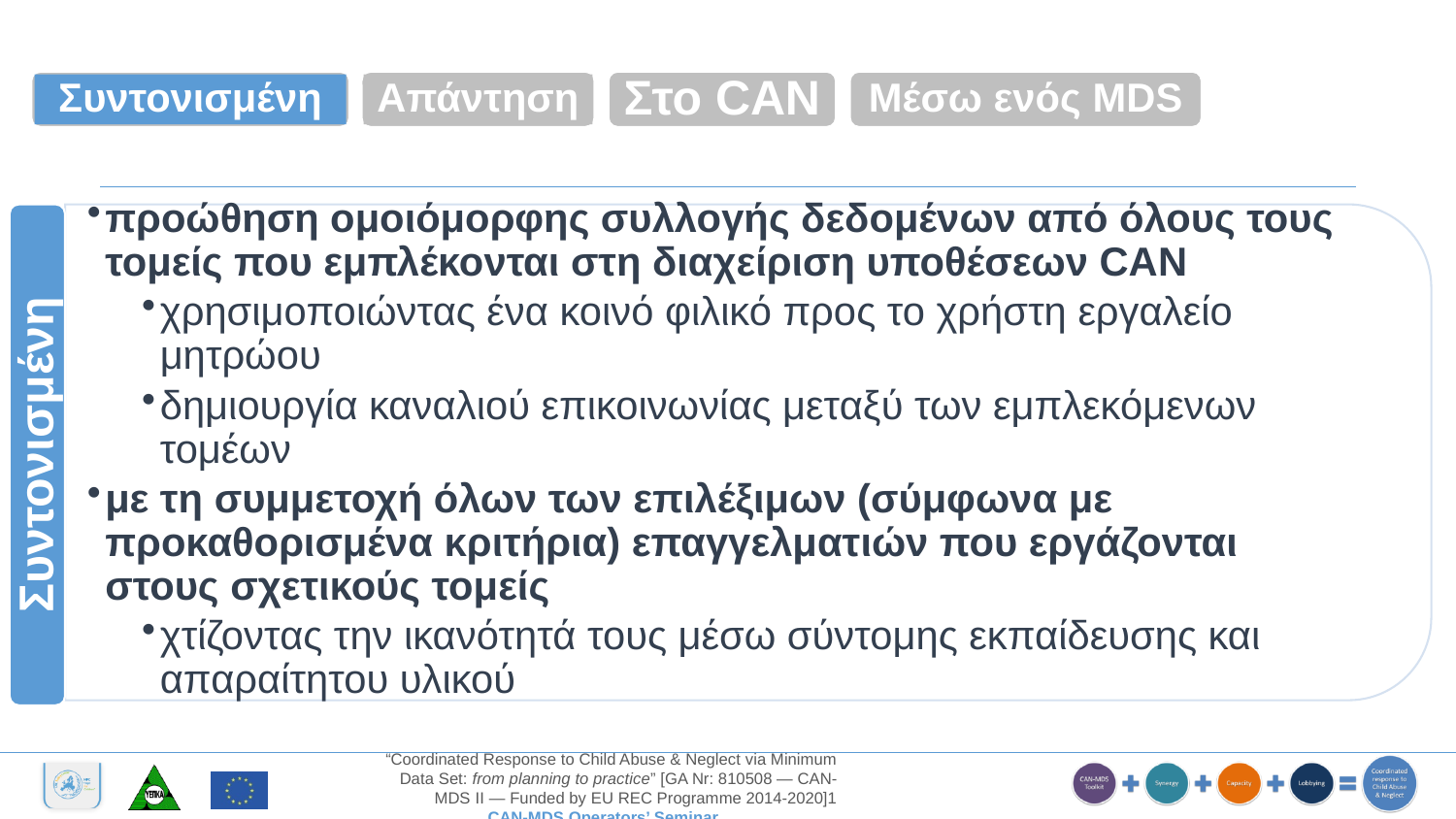

Μέσω ενός MDS

Συντονισμένη

Απάντηση

Στο CAN

προώθηση ομοιόμορφης συλλογής δεδομένων από όλους τους τομείς που εμπλέκονται στη διαχείριση υποθέσεων CAN
χρησιμοποιώντας ένα κοινό φιλικό προς το χρήστη εργαλείο μητρώου
δημιουργία καναλιού επικοινωνίας μεταξύ των εμπλεκόμενων τομέων
με τη συμμετοχή όλων των επιλέξιμων (σύμφωνα με προκαθορισμένα κριτήρια) επαγγελματιών που εργάζονται στους σχετικούς τομείς
χτίζοντας την ικανότητά τους μέσω σύντομης εκπαίδευσης και απαραίτητου υλικού

Συντονισμένη